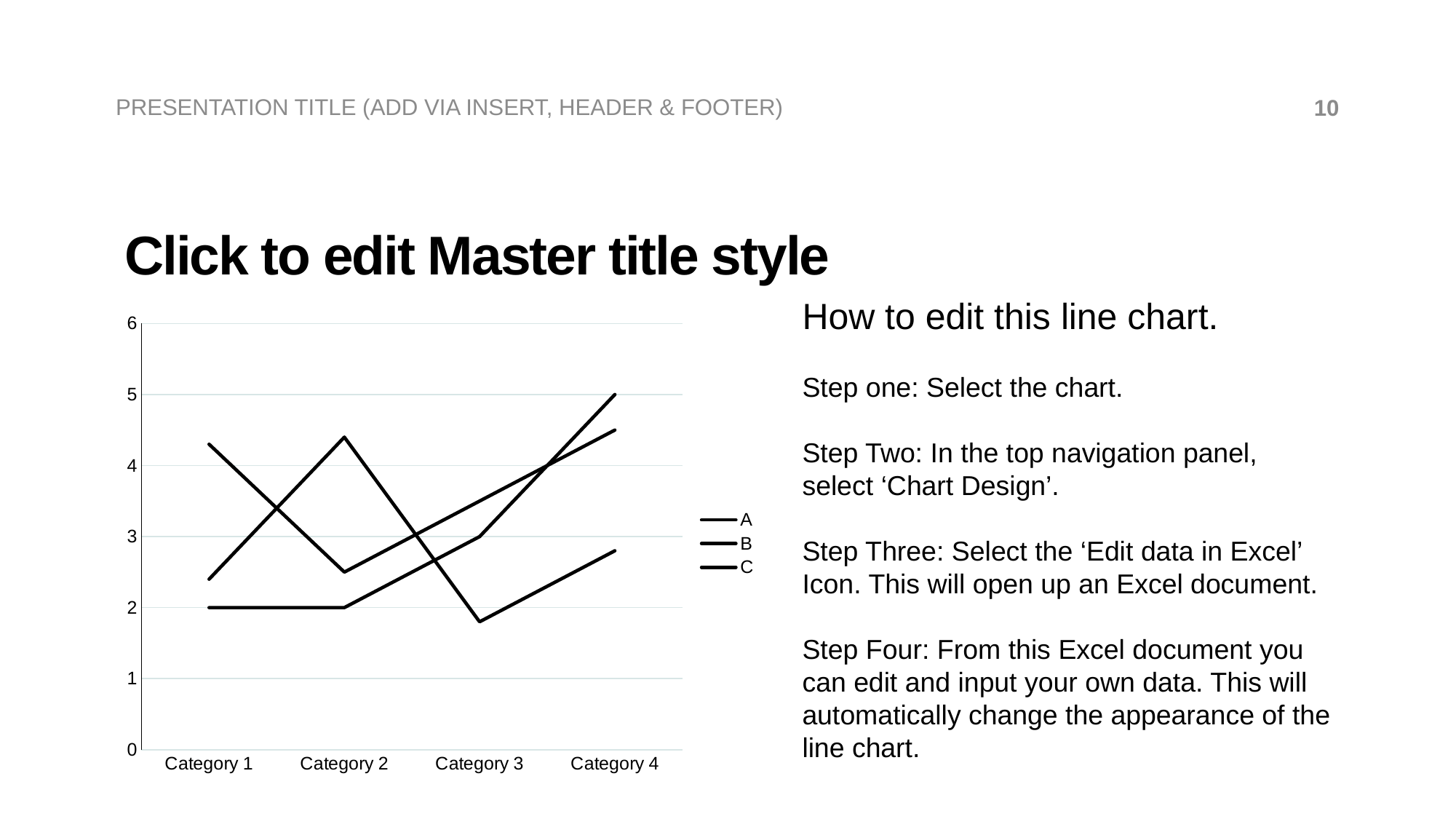

PRESENTATION TITLE (ADD VIA INSERT, HEADER & FOOTER)
10
Click to edit Master title style

### Chart

| Category | A | B | C |
|---|---|---|---|
| Category 1 | 4.3 | 2.4 | 2.0 |
| Category 2 | 2.5 | 4.4 | 2.0 |
| Category 3 | 3.5 | 1.8 | 3.0 |
| Category 4 | 4.5 | 2.8 | 5.0 |
How to edit this line chart.

Step one: Select the chart.

Step Two: In the top navigation panel,
select ‘Chart Design’.

Step Three: Select the ‘Edit data in Excel’ Icon. This will open up an Excel document.

Step Four: From this Excel document you can edit and input your own data. This will automatically change the appearance of the line chart.